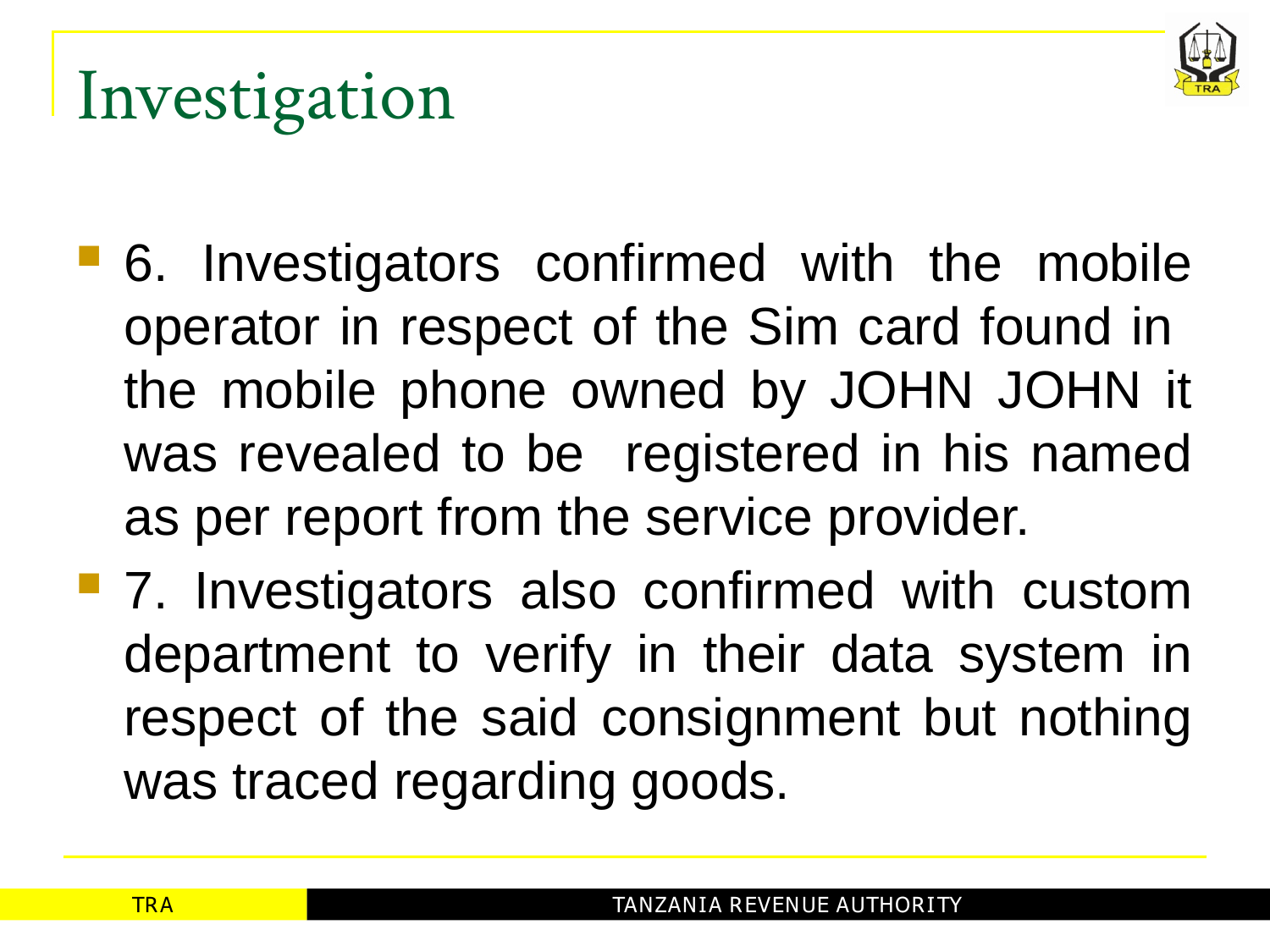

# Investigation
6. Investigators confirmed with the mobile operator in respect of the Sim card found in  the mobile phone owned by JOHN JOHN it was revealed to be  registered in his named as per report from the service provider.
7. Investigators also confirmed with custom department to verify in their data system in respect of the said consignment but nothing was traced regarding goods.